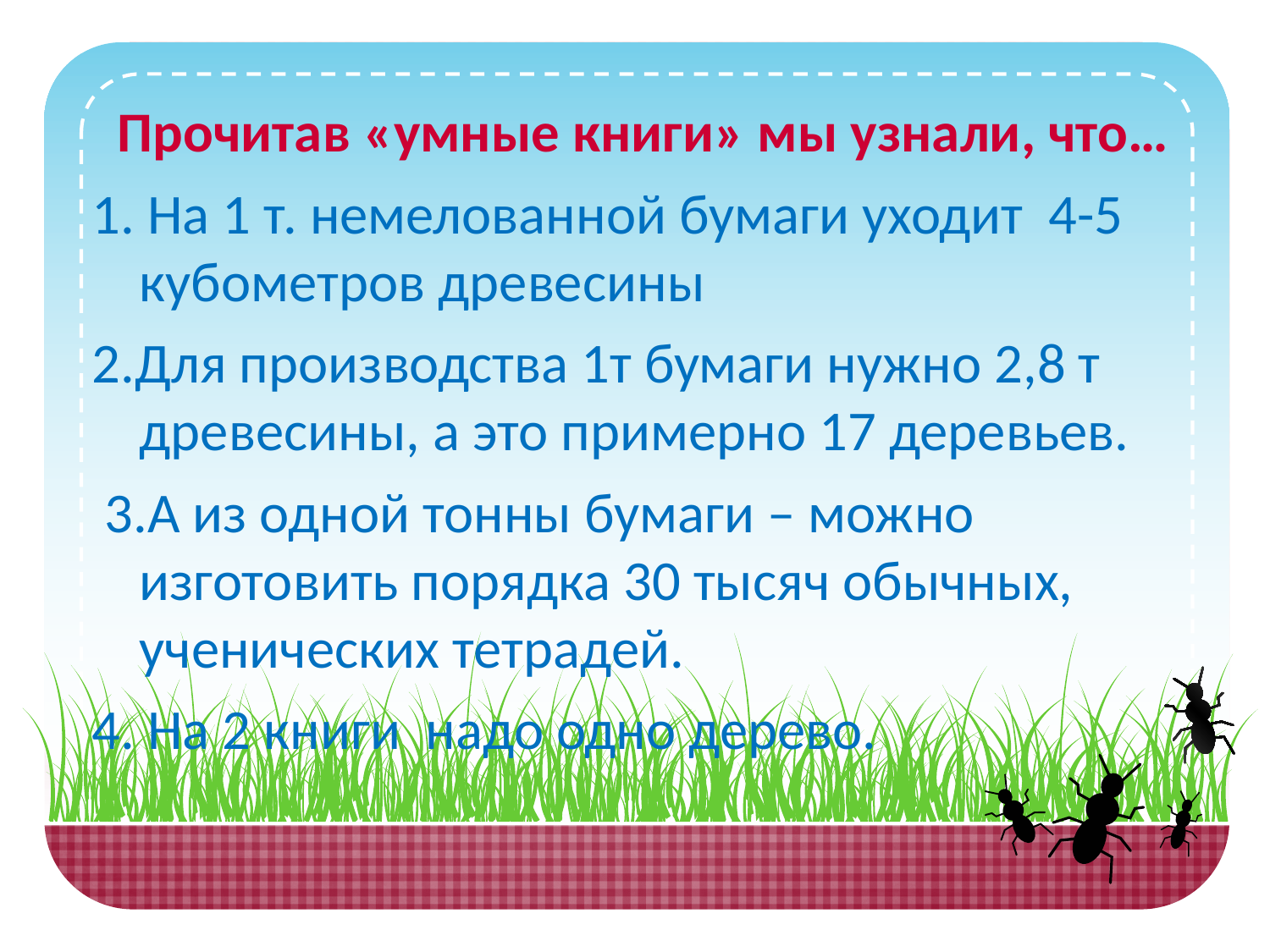

Прочитав «умные книги» мы узнали, что…
1. На 1 т. немелованной бумаги уходит  4-5 кубометров древесины
2.Для производства 1т бумаги нужно 2,8 т древесины, а это примерно 17 деревьев.
 3.А из одной тонны бумаги – можно изготовить порядка 30 тысяч обычных, ученических тетрадей.
4. На 2 книги  надо одно дерево.